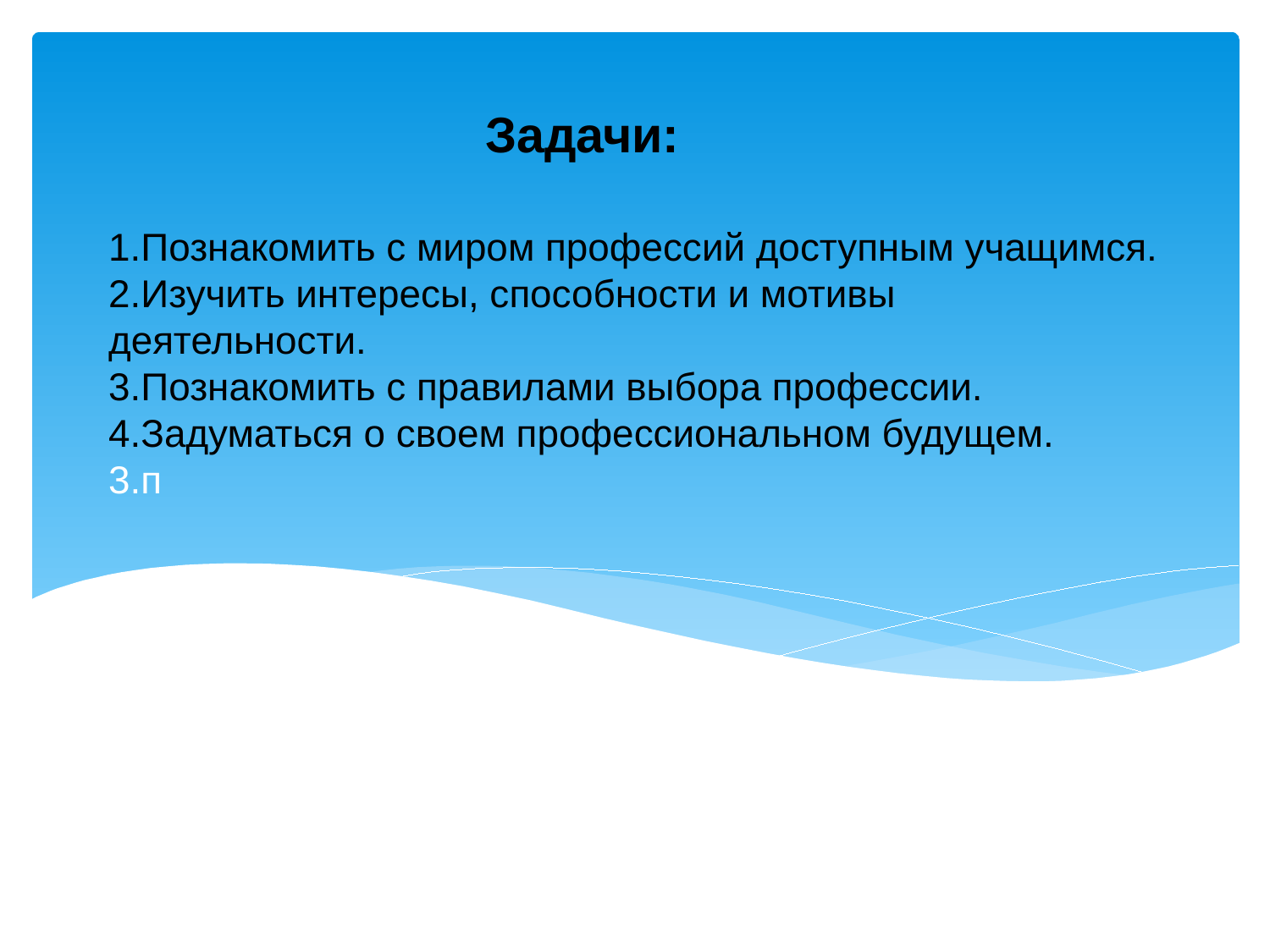

# Задачи: 1.Познакомить с миром профессий доступным учащимся. 2.Изучить интересы, способности и мотивы деятельности. 3.Познакомить с правилами выбора профессии. 4.Задуматься о своем профессиональном будущем. 3.п